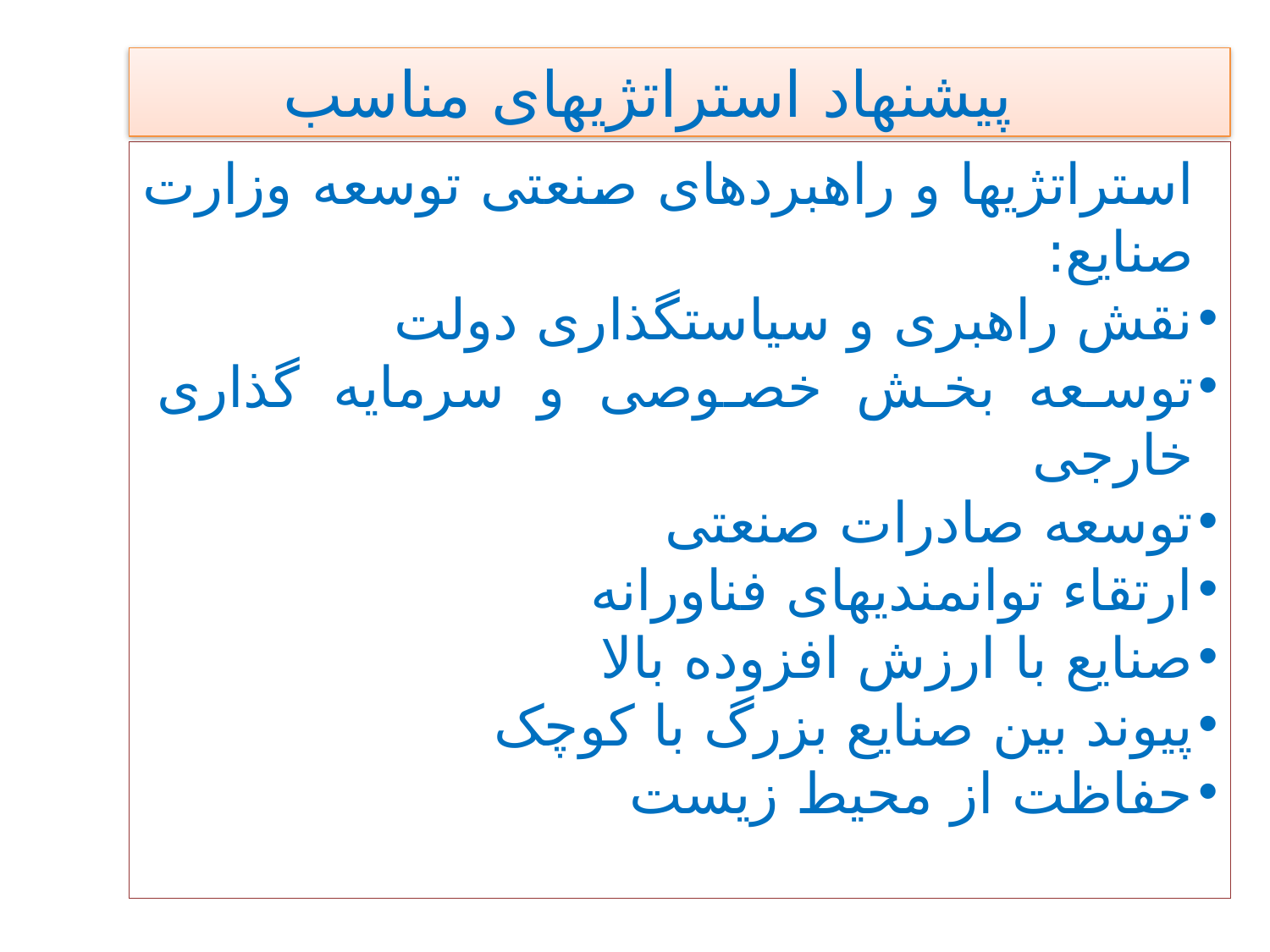

پیشنهاد استراتژیهای مناسب
استراتژیها و راهبردهای صنعتی توسعه وزارت صنایع:
نقش راهبری و سیاستگذاری دولت
توسعه بخش خصوصی و سرمایه گذاری خارجی
توسعه صادرات صنعتی
ارتقاء توانمندیهای فناورانه
صنایع با ارزش افزوده بالا
پیوند بین صنایع بزرگ با کوچک
حفاظت از محیط زیست